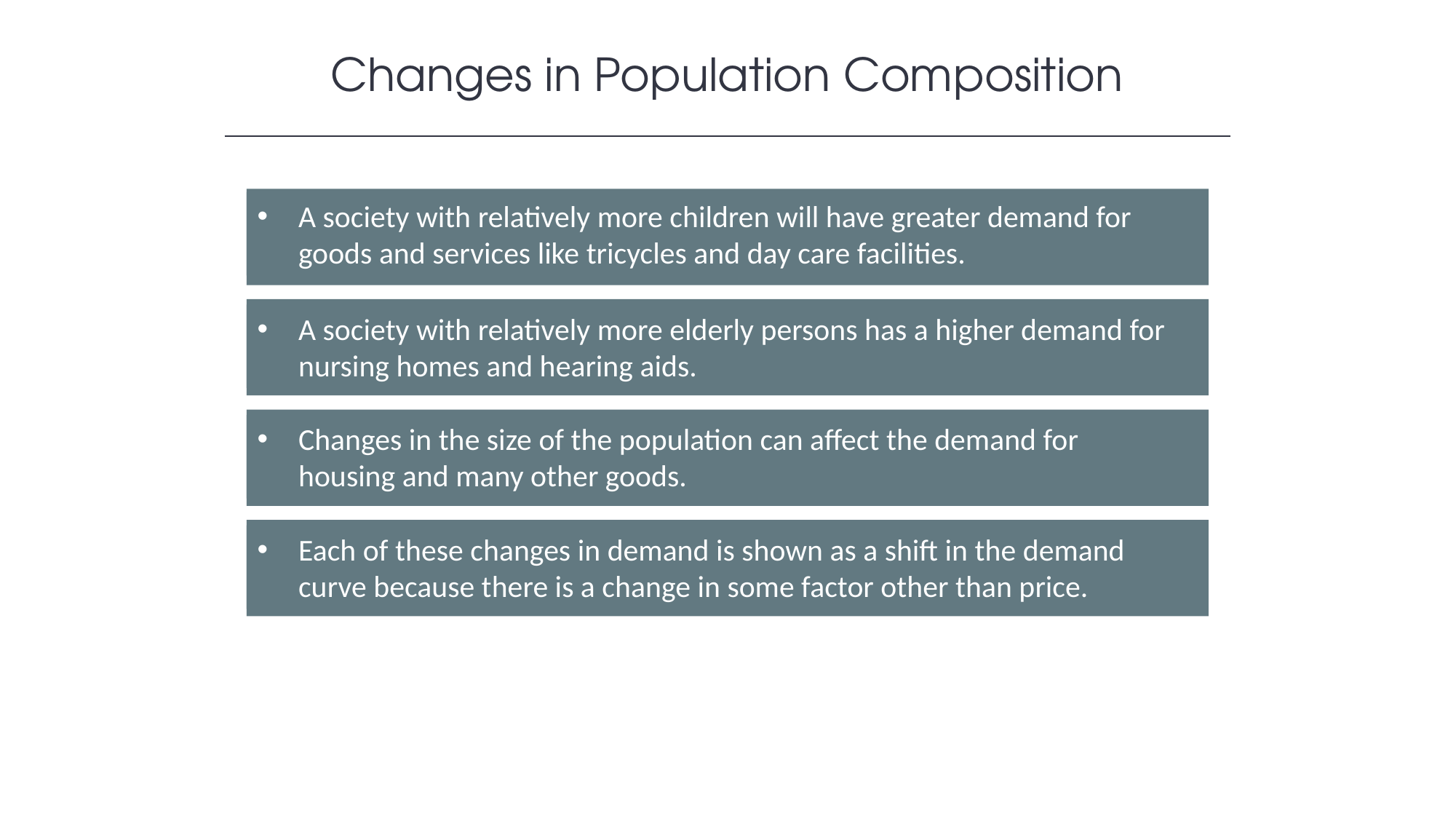

Changes in Population Composition

A society with relatively more children will have greater demand for goods and services like tricycles and day care facilities.

A society with relatively more elderly persons has a higher demand for nursing homes and hearing aids.

Changes in the size of the population can affect the demand for housing and many other goods.

Each of these changes in demand is shown as a shift in the demand curve because there is a change in some factor other than price.